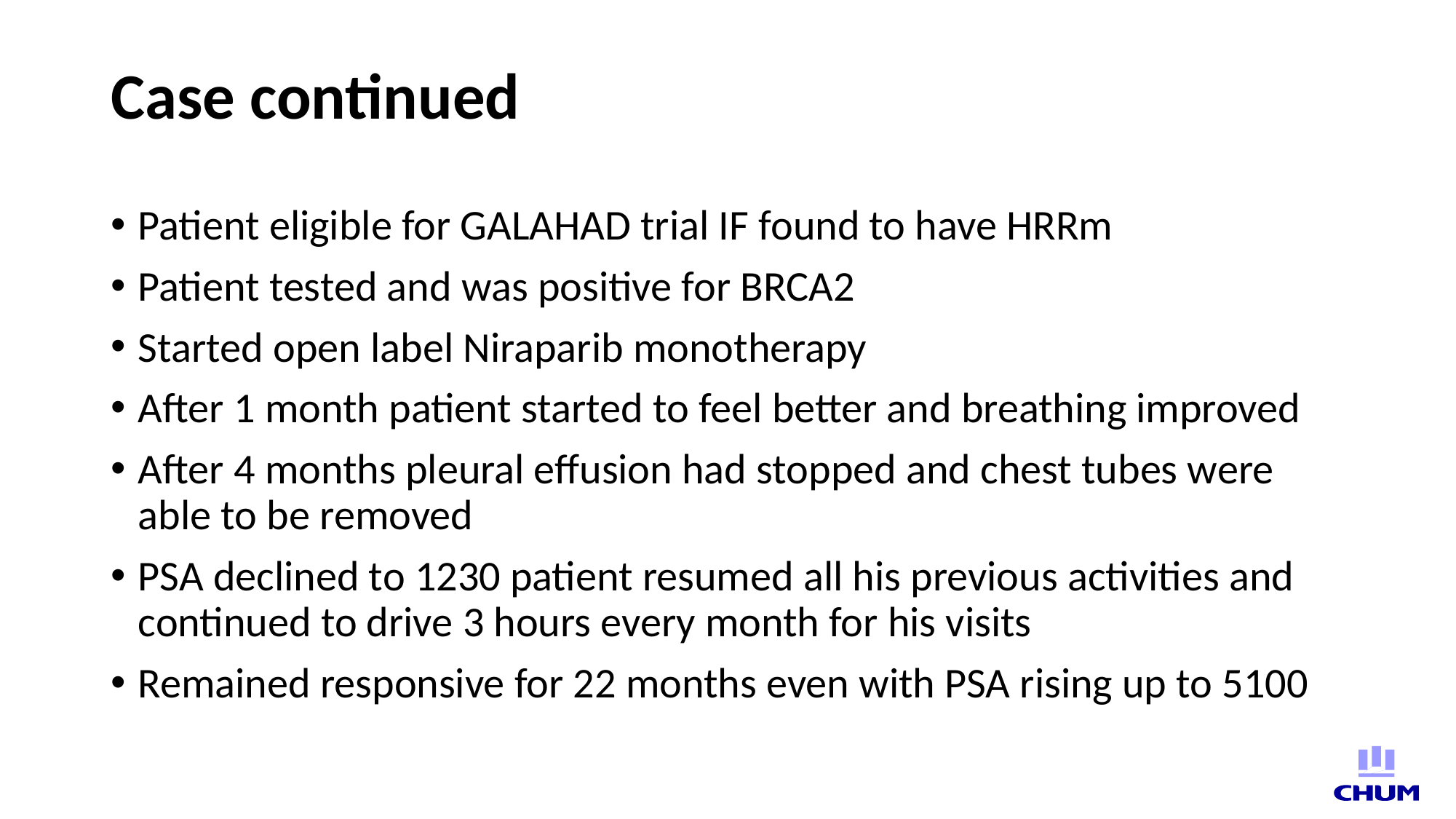

# Case continued
Patient eligible for GALAHAD trial IF found to have HRRm
Patient tested and was positive for BRCA2
Started open label Niraparib monotherapy
After 1 month patient started to feel better and breathing improved
After 4 months pleural effusion had stopped and chest tubes were able to be removed
PSA declined to 1230 patient resumed all his previous activities and continued to drive 3 hours every month for his visits
Remained responsive for 22 months even with PSA rising up to 5100